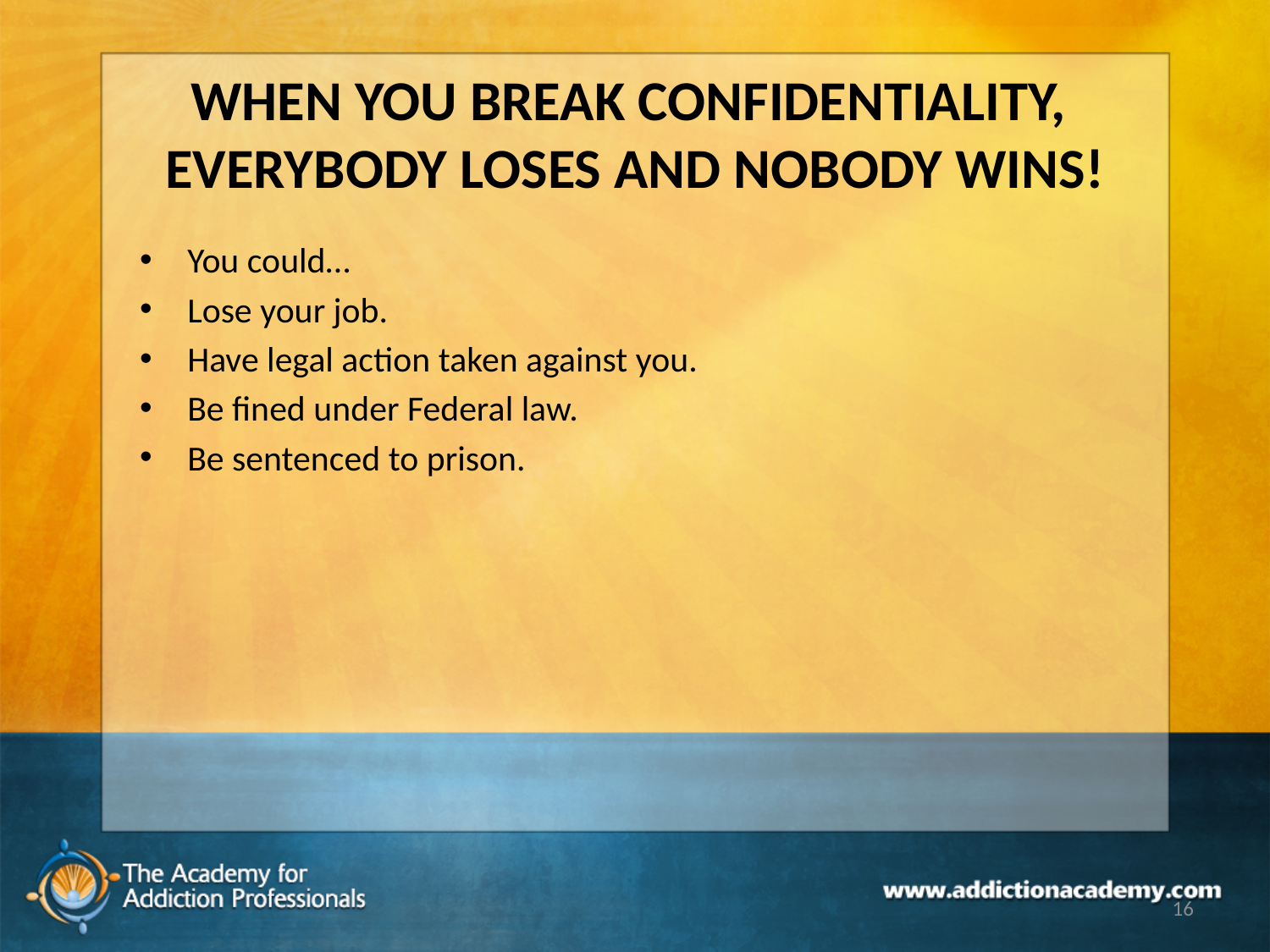

# WHEN YOU BREAK CONFIDENTIALITY, EVERYBODY LOSES AND NOBODY WINS!
You could…
Lose your job.
Have legal action taken against you.
Be fined under Federal law.
Be sentenced to prison.

16